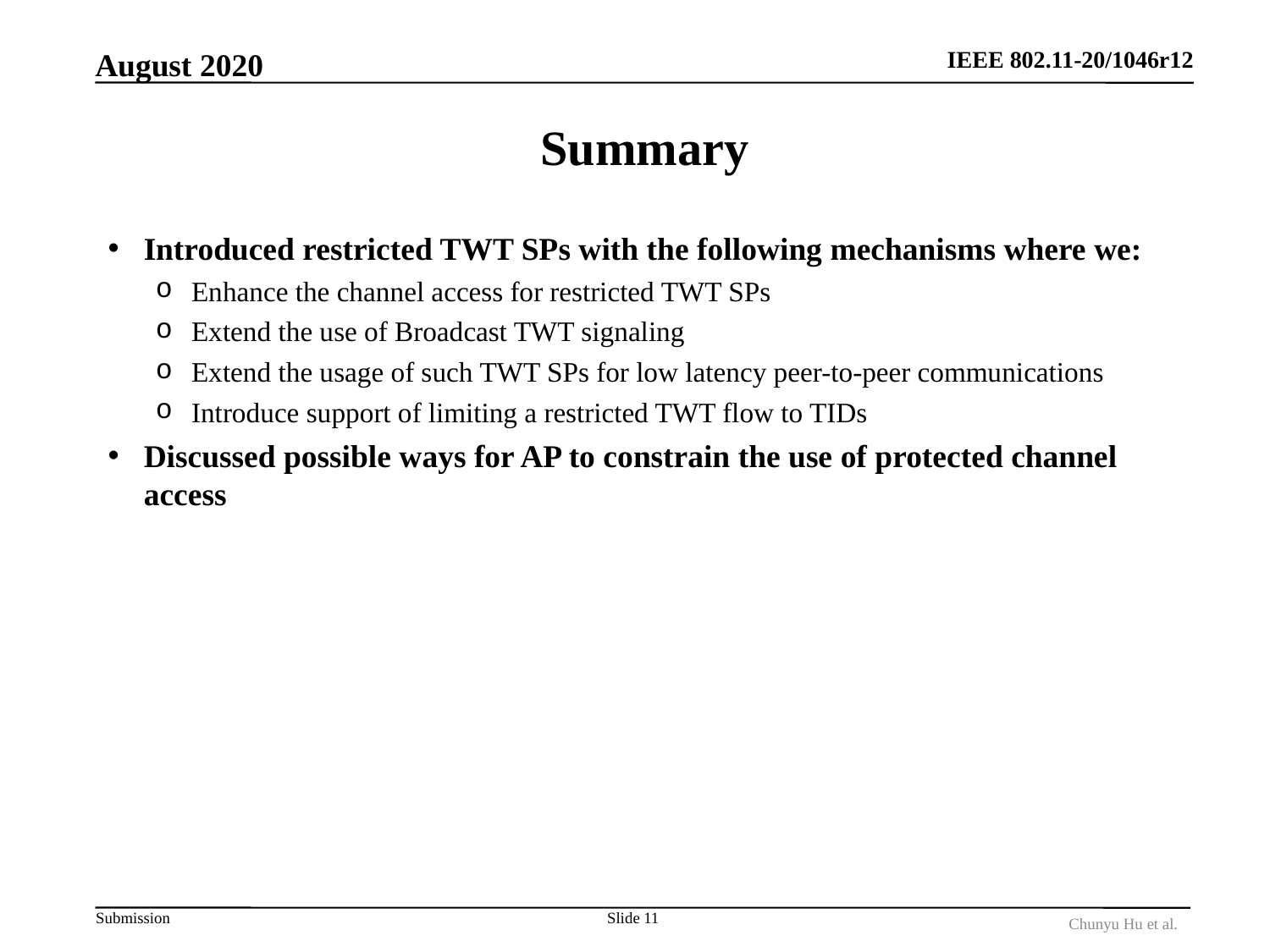

August 2020
# Summary
Introduced restricted TWT SPs with the following mechanisms where we:
Enhance the channel access for restricted TWT SPs
Extend the use of Broadcast TWT signaling
Extend the usage of such TWT SPs for low latency peer-to-peer communications
Introduce support of limiting a restricted TWT flow to TIDs
Discussed possible ways for AP to constrain the use of protected channel access
Slide 11
Chunyu Hu et al.